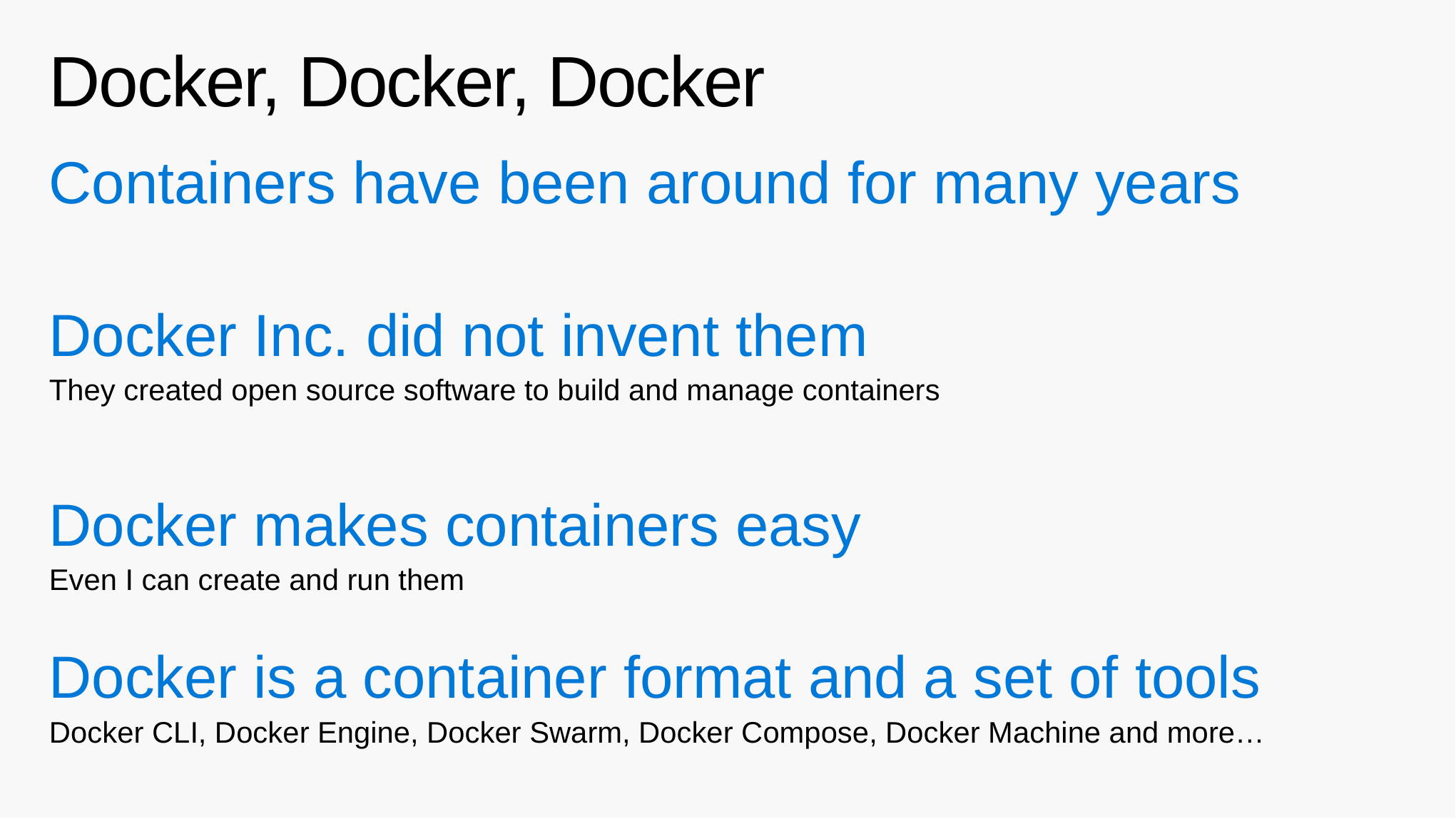

# Docker, Docker, Docker
Containers have been around for many years

Docker Inc. did not invent them
They created open source software to build and manage containers

Docker makes containers easy
Even I can create and run them

Docker is a container format and a set of tools
Docker CLI, Docker Engine, Docker Swarm, Docker Compose, Docker Machine and more…